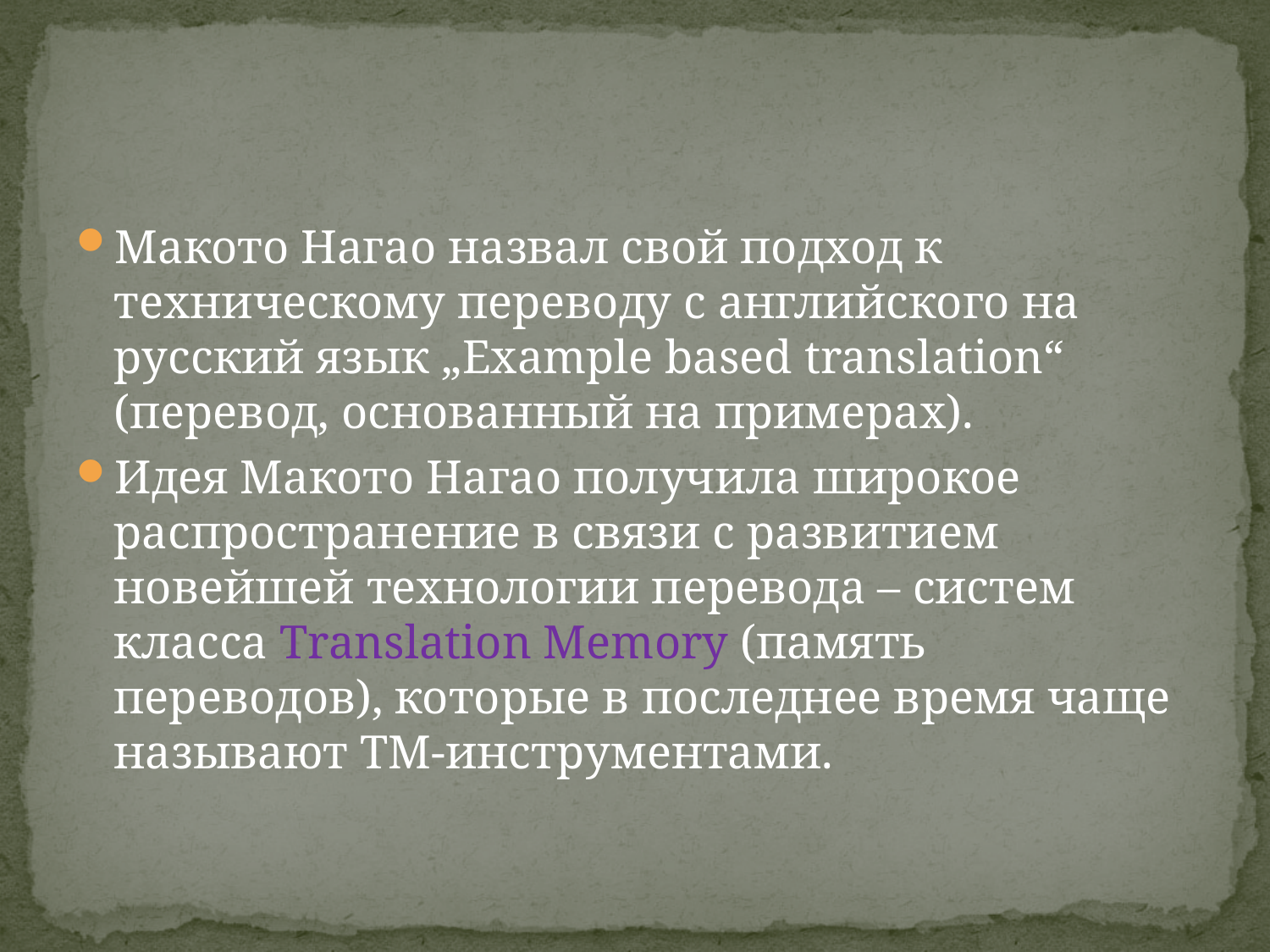

#
Макото Нагао назвал свой подход к техническому переводу с английского на русский язык „Example based translation“ (перевод, основанный на примерах).
Идея Макото Нагао получила широкое распространение в связи с развитием новейшей технологии перевода – систем класса Translation Memory (память переводов), которые в последнее время чаще называют ТМ-инструментами.